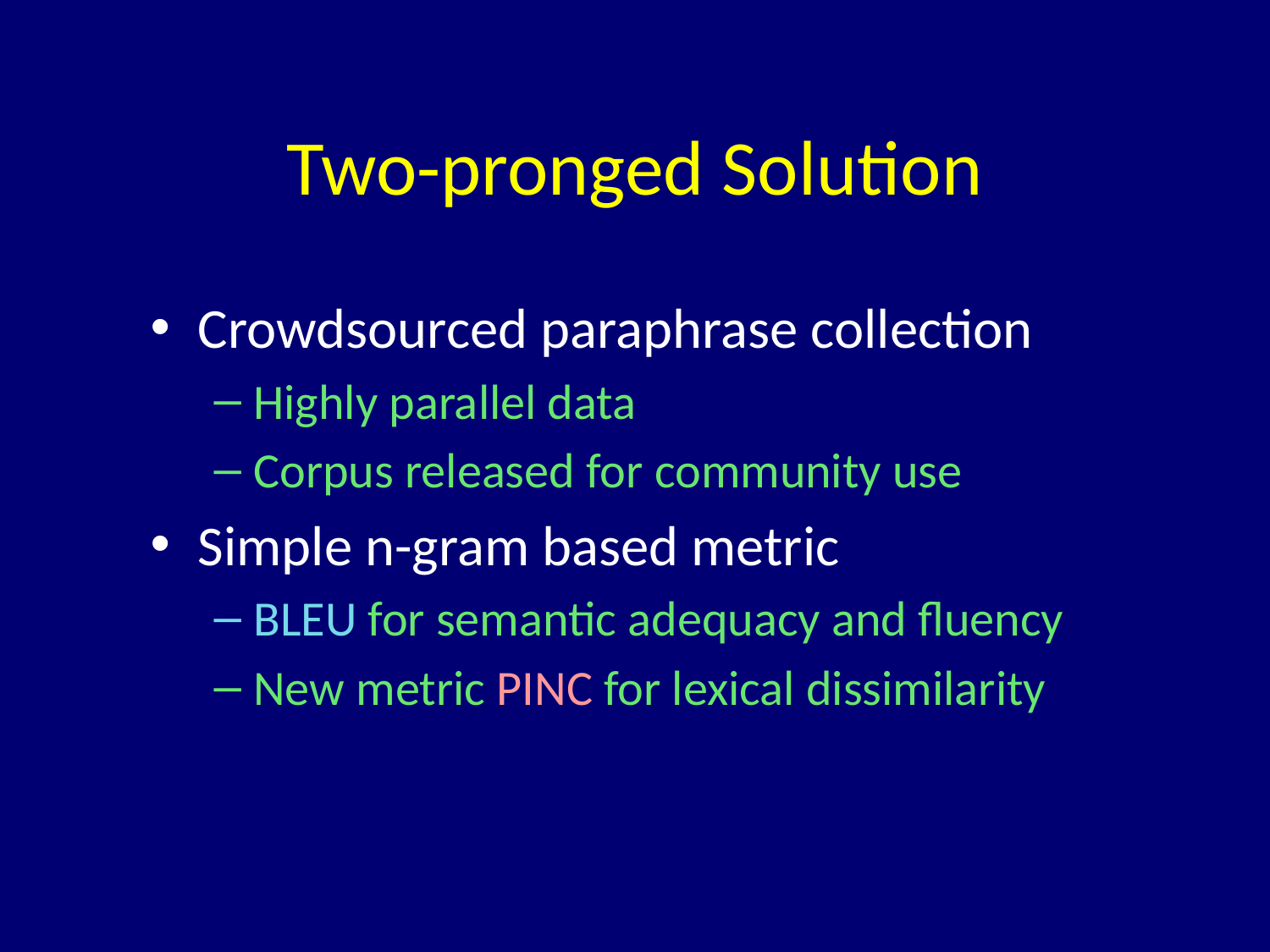

# Two-pronged Solution
Crowdsourced paraphrase collection
Highly parallel data
Corpus released for community use
Simple n-gram based metric
BLEU for semantic adequacy and fluency
New metric PINC for lexical dissimilarity